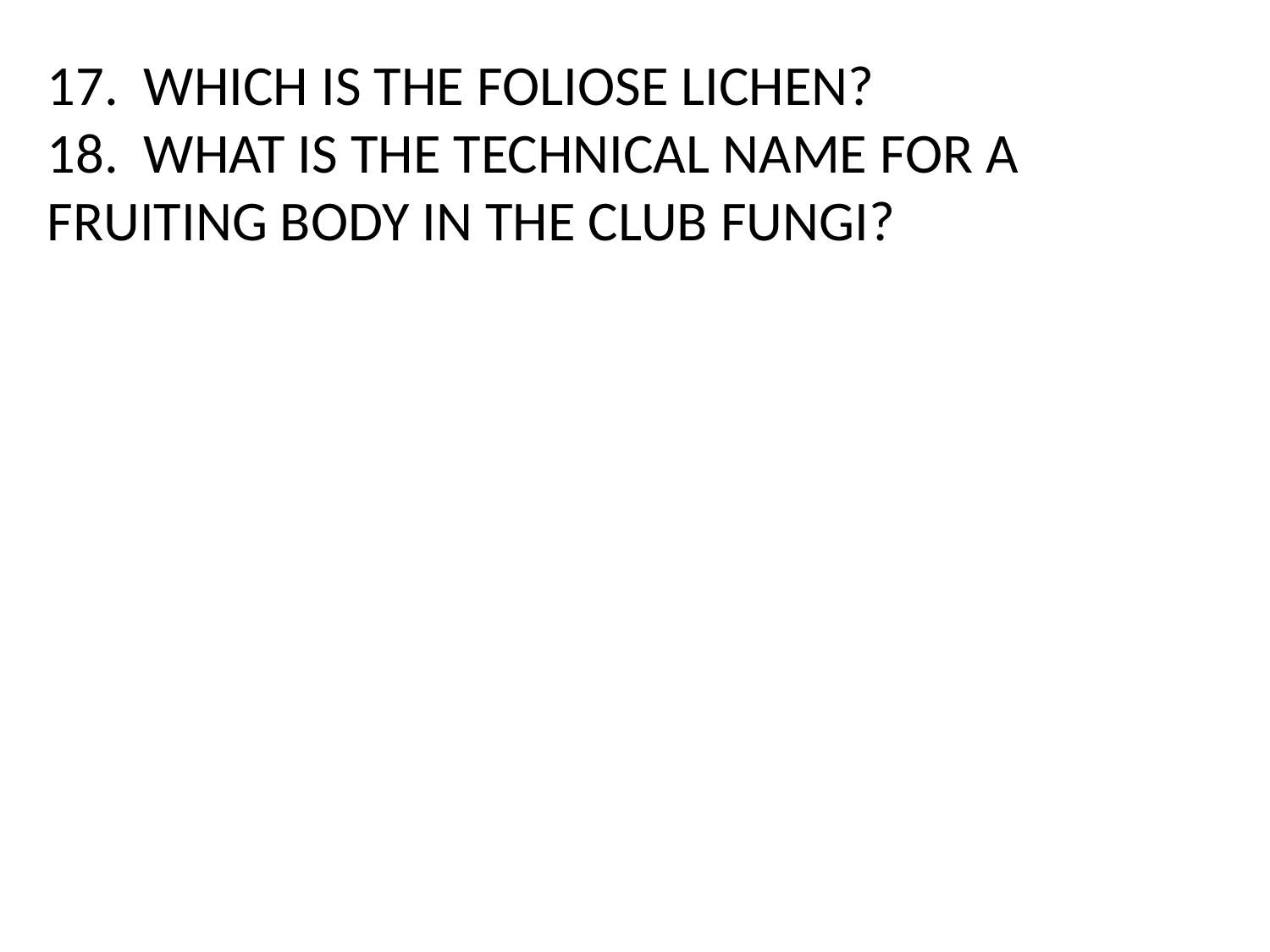

# 17.  WHICH IS THE FOLIOSE LICHEN? 18.  WHAT IS THE TECHNICAL NAME FOR A FRUITING BODY IN THE CLUB FUNGI?